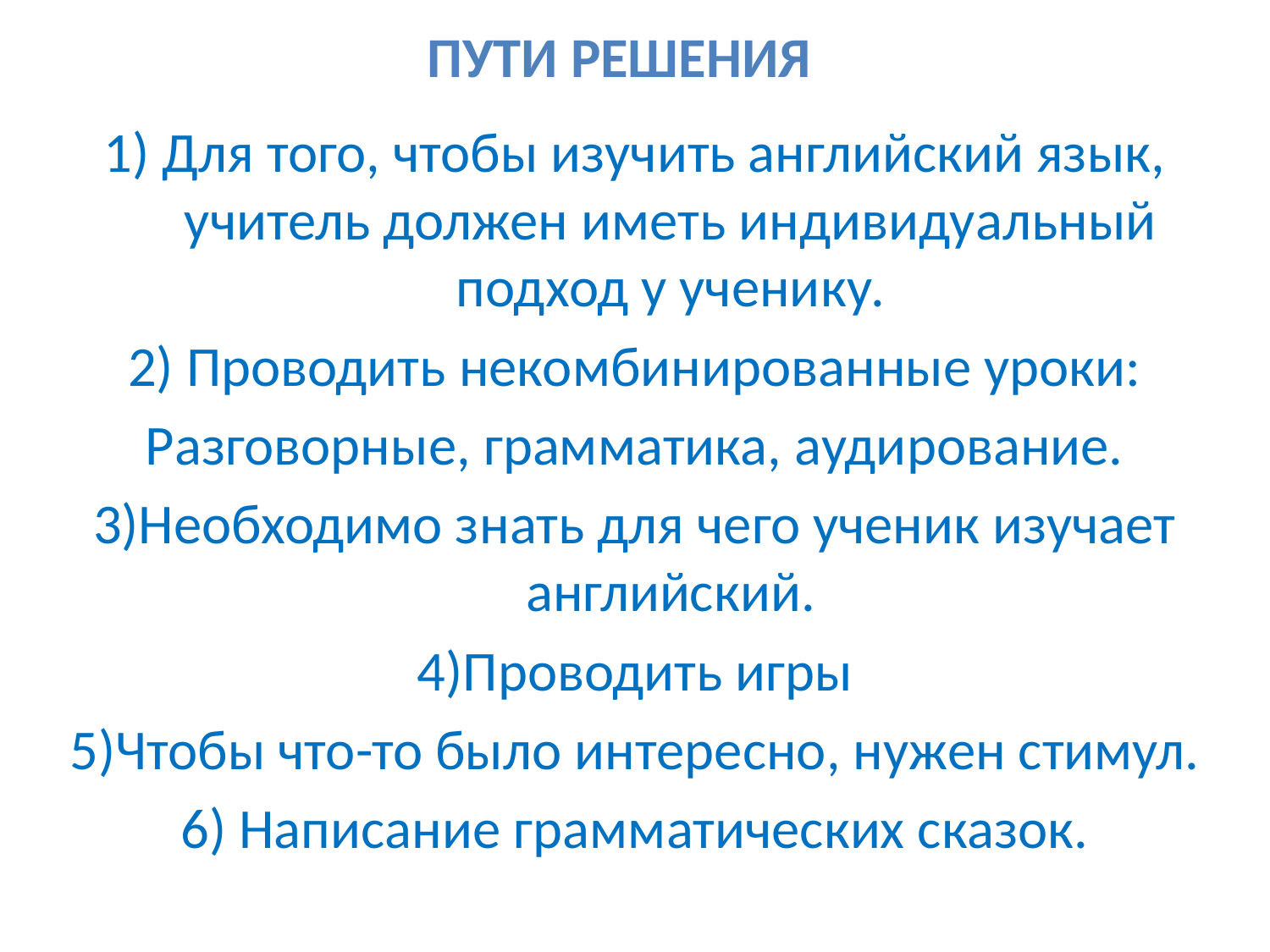

# Пути решения
1) Для того, чтобы изучить английский язык, учитель должен иметь индивидуальный подход у ученику.
2) Проводить некомбинированные уроки:
Разговорные, грамматика, аудирование.
3)Необходимо знать для чего ученик изучает английский.
4)Проводить игры
5)Чтобы что-то было интересно, нужен стимул.
6) Написание грамматических сказок.